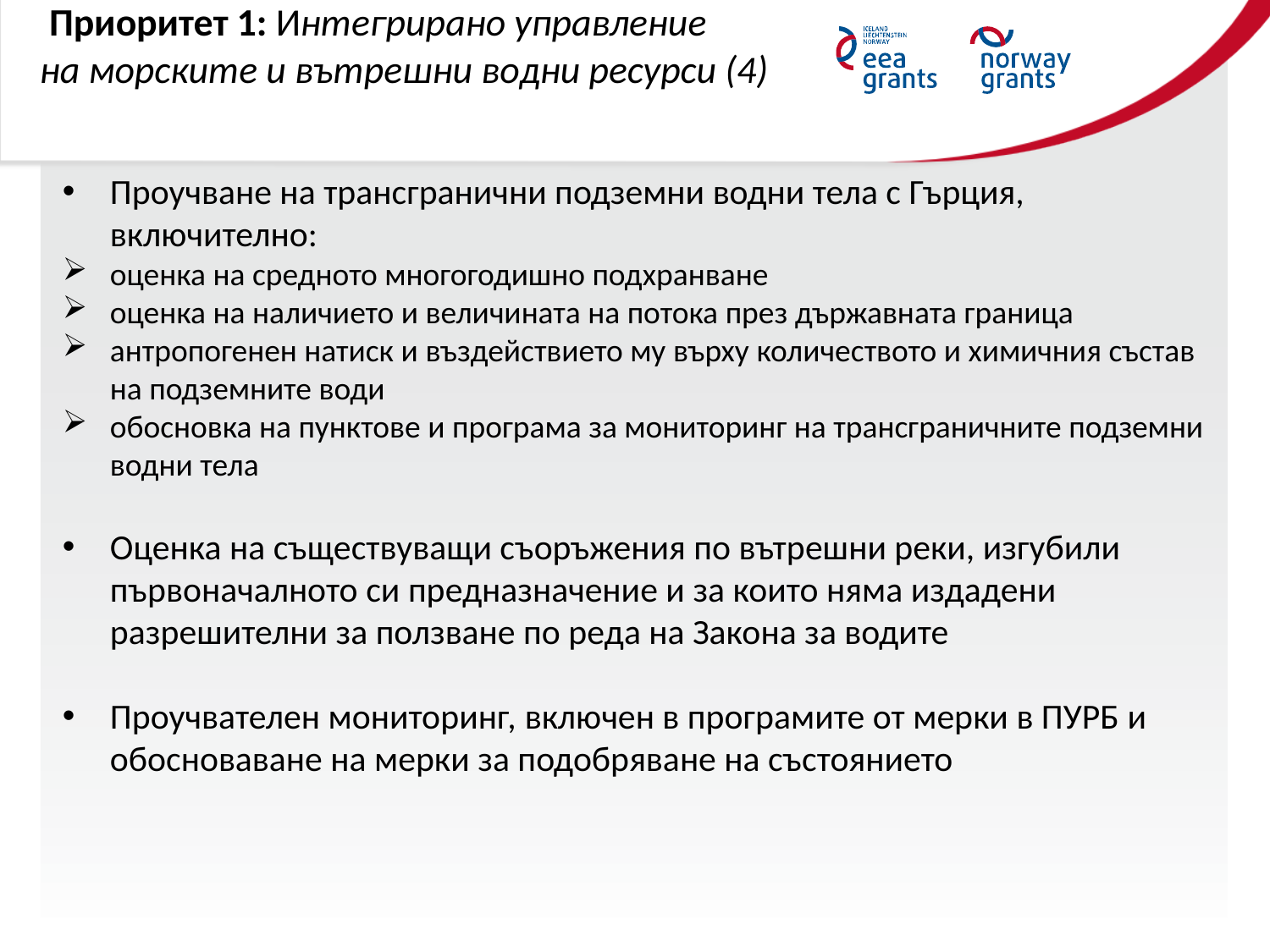

Приоритет 1: Интегрирано управление
на морските и вътрешни водни ресурси (4)
Проучване на трансгранични подземни водни тела с Гърция, включително:
оценка на средното многогодишно подхранване
оценка на наличието и величината на потока през държавната граница
антропогенен натиск и въздействието му върху количеството и химичния състав на подземните води
обосновка на пунктове и програма за мониторинг на трансграничните подземни водни тела

Оценка на съществуващи съоръжения по вътрешни реки, изгубили първоначалното си предназначение и за които няма издадени разрешителни за ползване по реда на Закона за водите

Проучвателен мониторинг, включен в програмите от мерки в ПУРБ и обосноваване на мерки за подобряване на състоянието